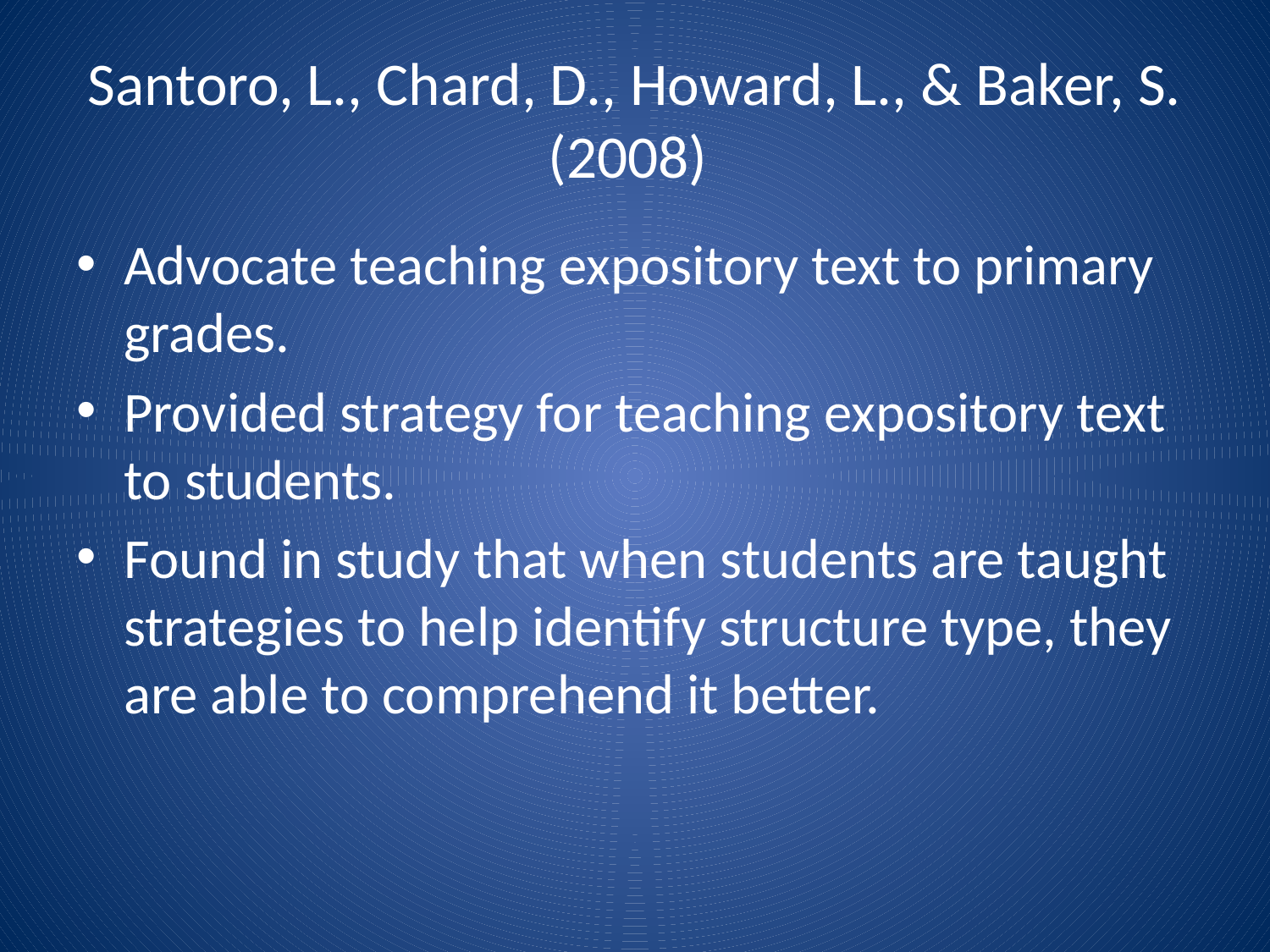

# Santoro, L., Chard, D., Howard, L., & Baker, S. (2008)
Advocate teaching expository text to primary grades.
Provided strategy for teaching expository text to students.
Found in study that when students are taught strategies to help identify structure type, they are able to comprehend it better.